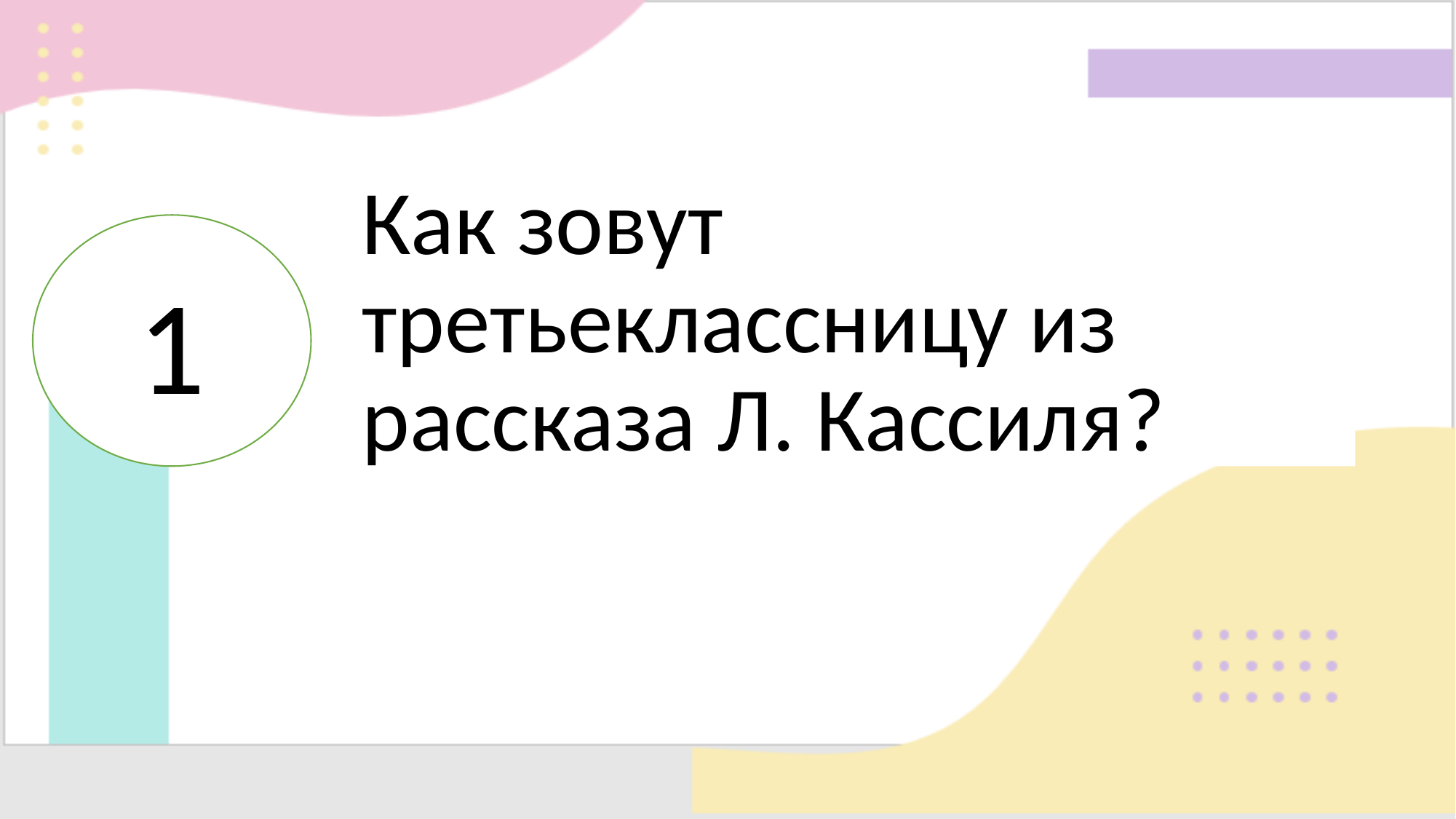

# Как зовут третьеклассницу из рассказа Л. Кассиля?
1